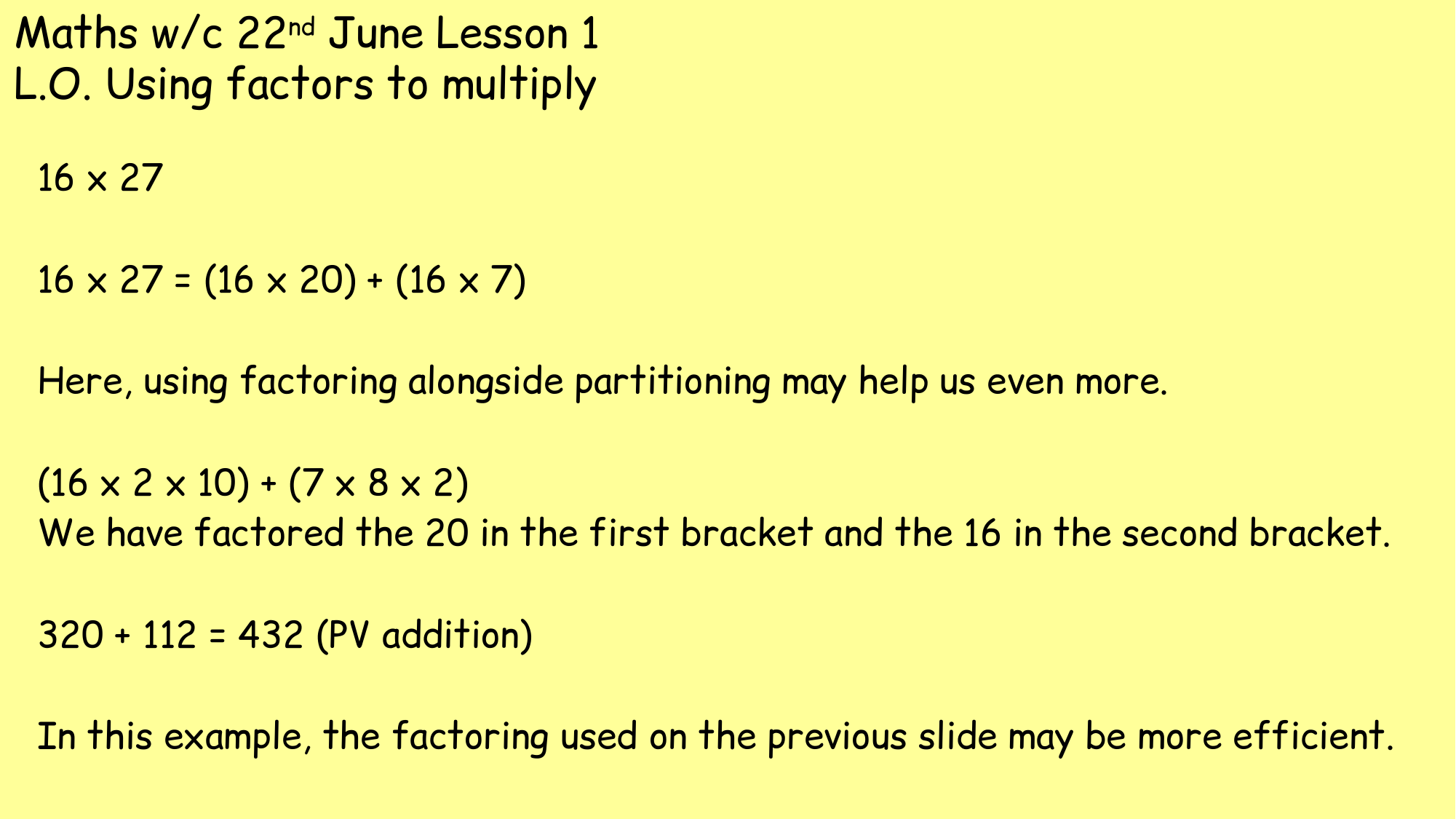

Maths w/c 22nd June Lesson 1
L.O. Using factors to multiply
| 16 x 27 16 x 27 = (16 x 20) + (16 x 7) Here, using factoring alongside partitioning may help us even more. (16 x 2 x 10) + (7 x 8 x 2) We have factored the 20 in the first bracket and the 16 in the second bracket. 320 + 112 = 432 (PV addition) In this example, the factoring used on the previous slide may be more efficient. |
| --- |